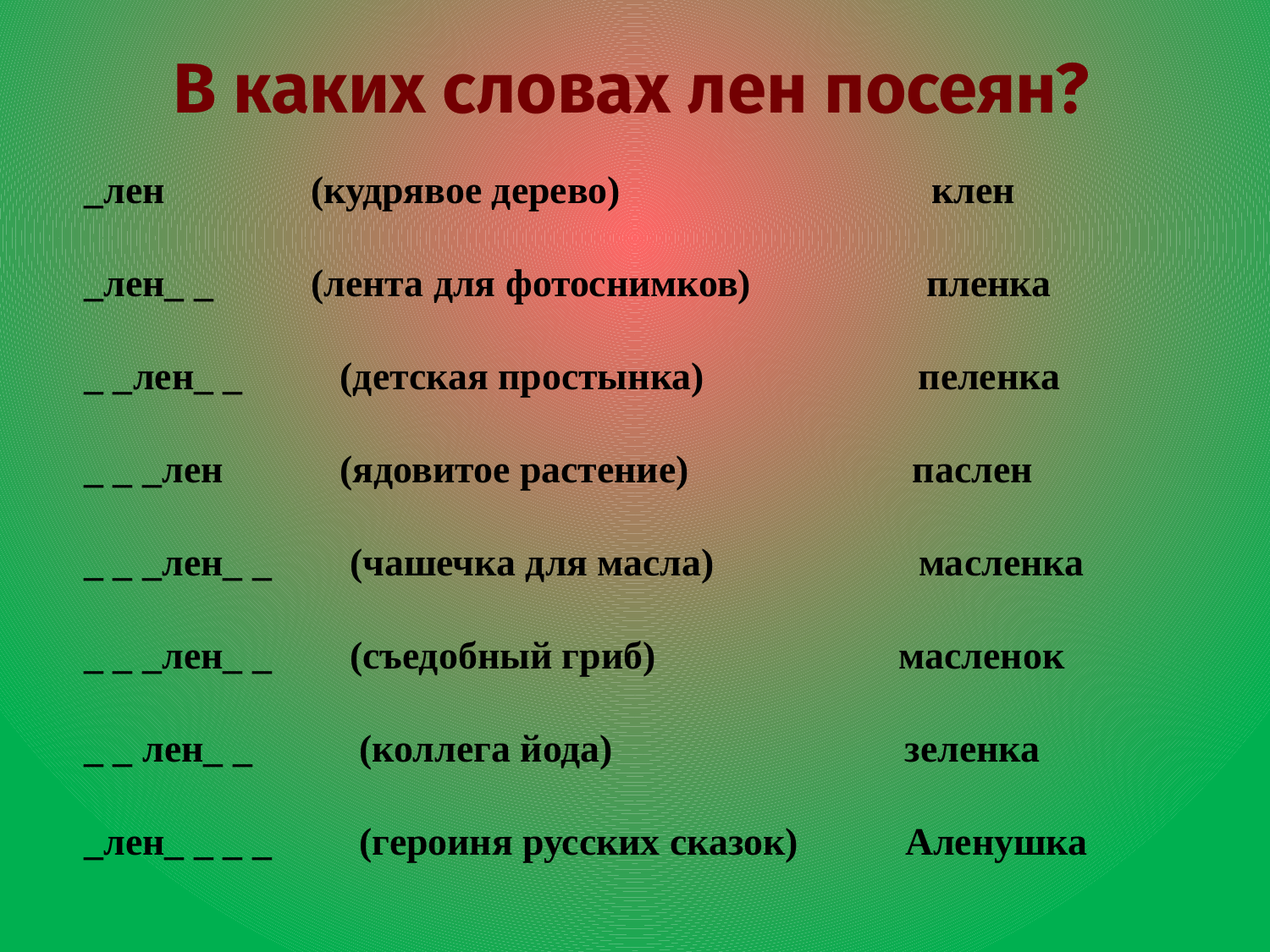

В каких словах лен посеян?

_лен               (кудрявое дерево)                                клен

_лен_ _          (лента для фотоснимков)                  пленка

_ _лен_ _          (детская простынка)                      пеленка

_ _ _лен            (ядовитое растение)                       паслен

_ _ _лен_ _        (чашечка для масла)                     масленка

_ _ _лен_ _        (съедобный гриб)                         масленок

_ _ лен_ _           (коллега йода)                              зеленка

_лен_ _ _ _         (героиня русских сказок)           Аленушка